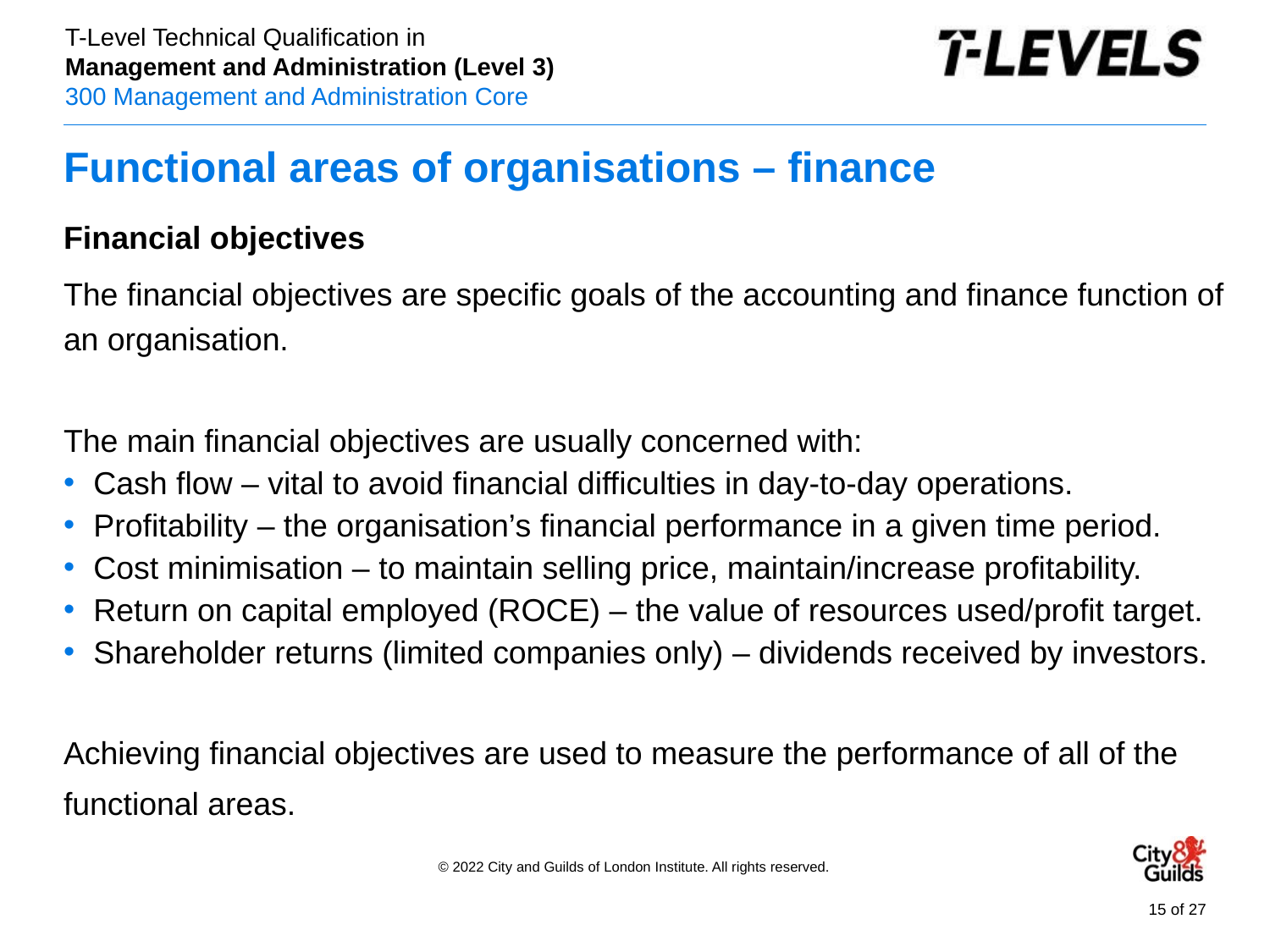

# Functional areas of organisations – finance
Financial objectives
The financial objectives are specific goals of the accounting and finance function of an organisation.

The main financial objectives are usually concerned with:
Cash flow – vital to avoid financial difficulties in day-to-day operations.
Profitability – the organisation’s financial performance in a given time period.
Cost minimisation – to maintain selling price, maintain/increase profitability.
Return on capital employed (ROCE) – the value of resources used/profit target.
Shareholder returns (limited companies only) – dividends received by investors.

Achieving financial objectives are used to measure the performance of all of the functional areas.